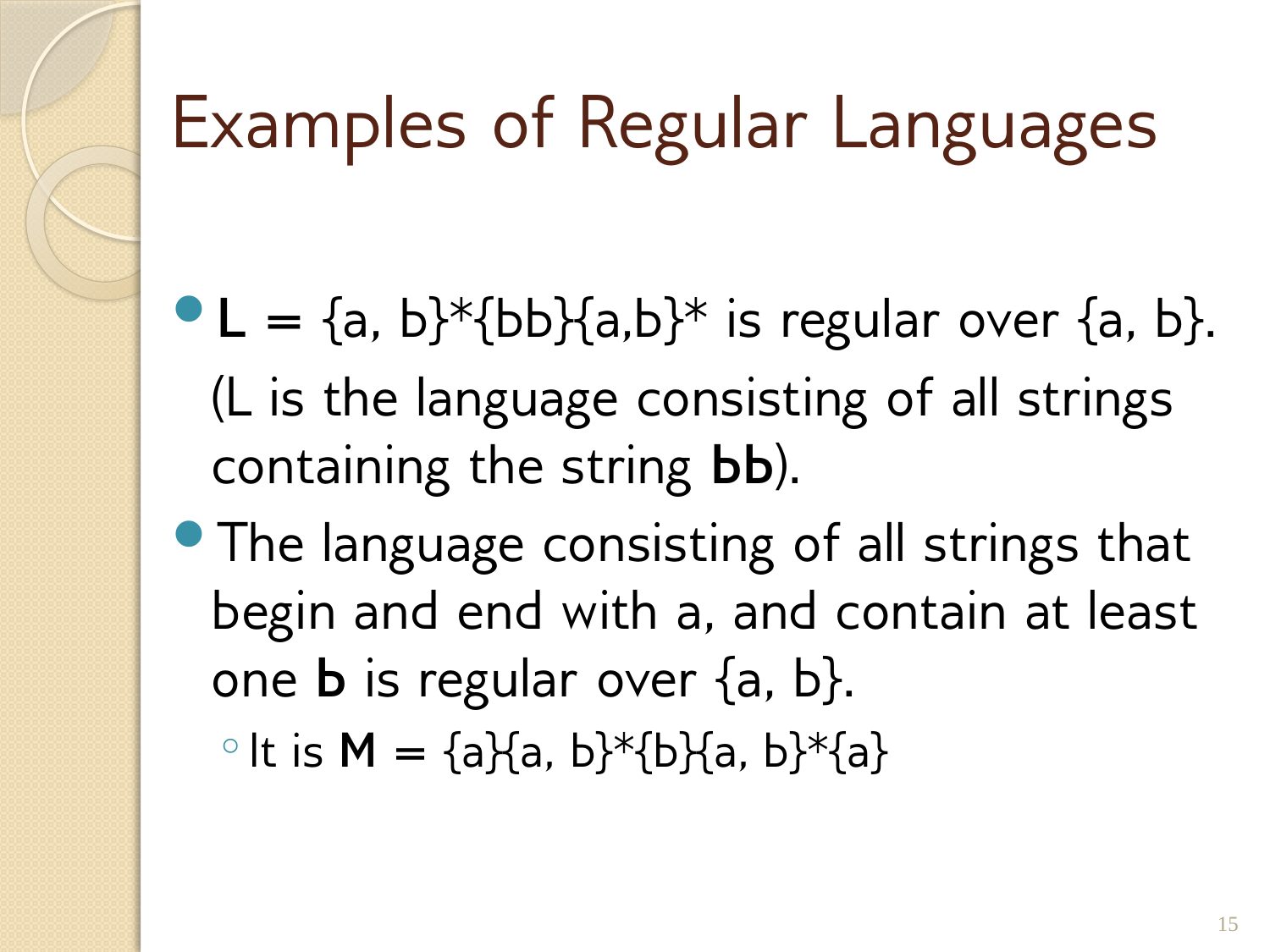

# Examples of Regular Languages
L = {a, b}*{bb}{a,b}* is regular over {a, b}.
	(L is the language consisting of all strings containing the string bb).
The language consisting of all strings that begin and end with a, and contain at least one b is regular over {a, b}.
It is M = {a}{a, b}*{b}{a, b}*{a}
15